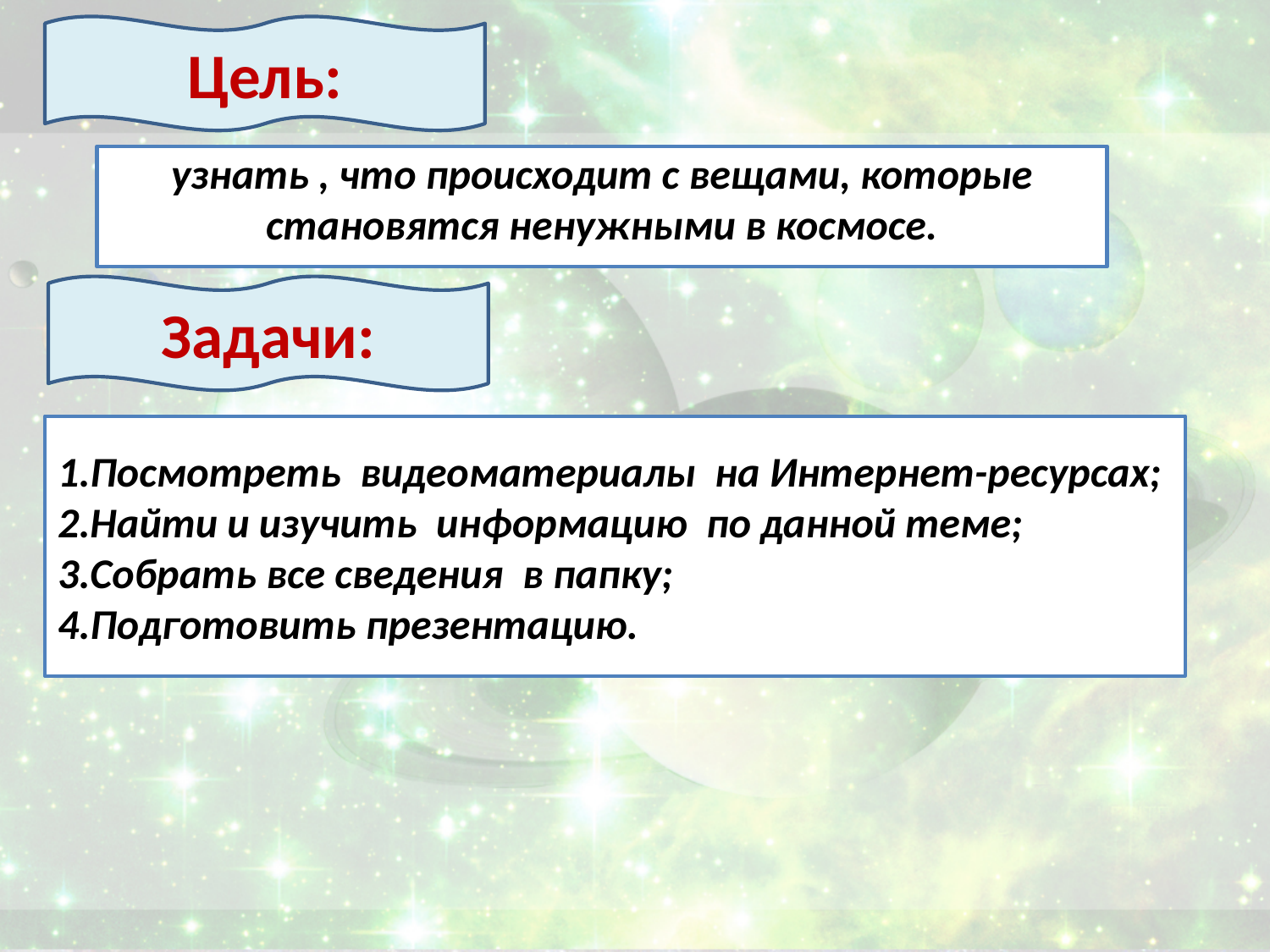

Цель:
# узнать , что происходит с вещами, которые становятся ненужными в космосе.
Задачи:
1.Посмотреть  видеоматериалы  на Интернет-ресурсах;
2.Найти и изучить  информацию  по данной теме;
3.Собрать все сведения  в папку;
4.Подготовить презентацию.